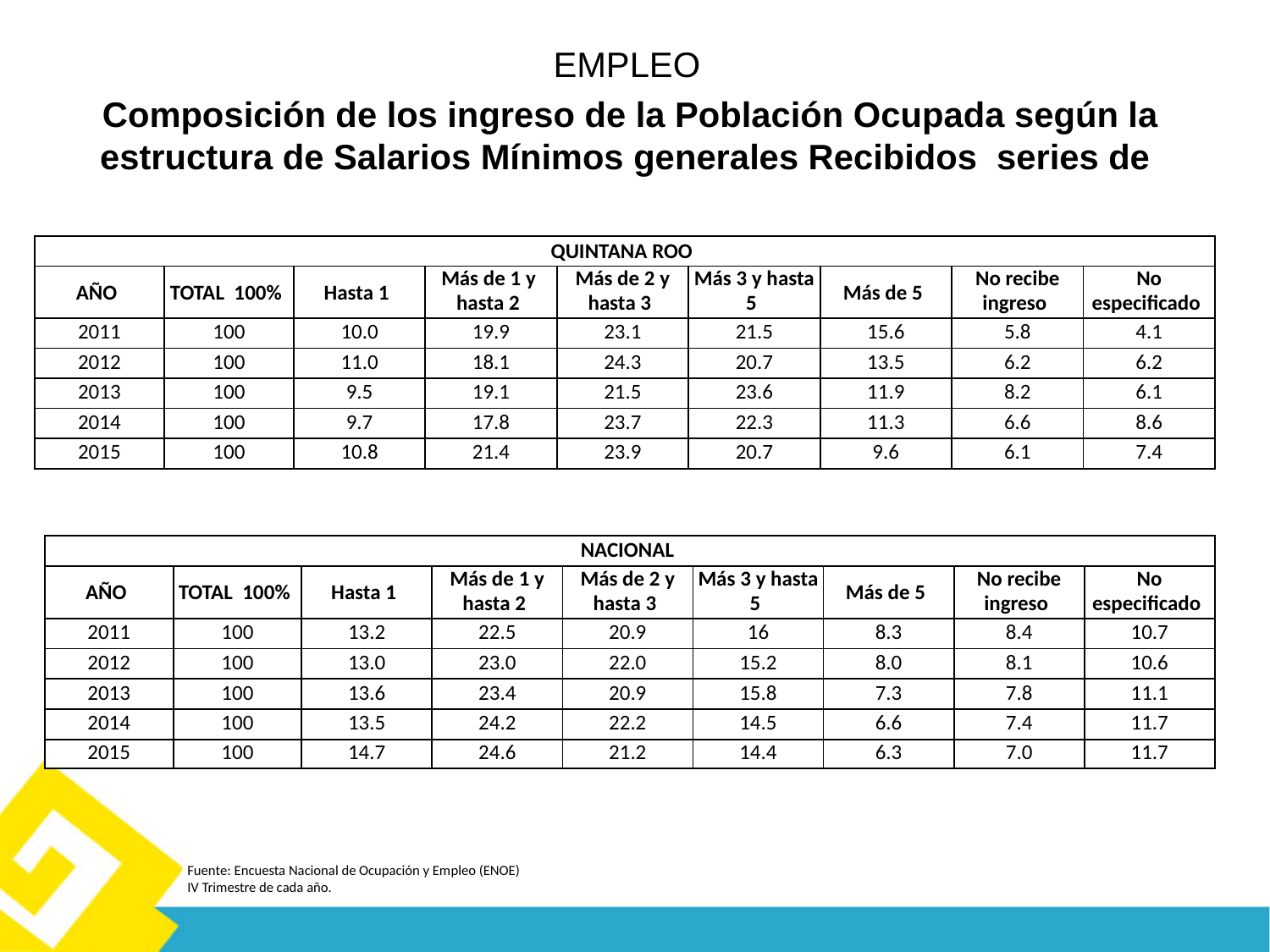

EMPLEO
Composición de los ingreso de la Población Ocupada según la estructura de Salarios Mínimos generales Recibidos  series de
| QUINTANA ROO |  |  |  |  |  |  |  |  |
| --- | --- | --- | --- | --- | --- | --- | --- | --- |
| AÑO | TOTAL 100% | Hasta 1 | Más de 1 y hasta 2 | Más de 2 y hasta 3 | Más 3 y hasta 5 | Más de 5 | No recibe ingreso | No especificado |
| 2011 | 100 | 10.0 | 19.9 | 23.1 | 21.5 | 15.6 | 5.8 | 4.1 |
| 2012 | 100 | 11.0 | 18.1 | 24.3 | 20.7 | 13.5 | 6.2 | 6.2 |
| 2013 | 100 | 9.5 | 19.1 | 21.5 | 23.6 | 11.9 | 8.2 | 6.1 |
| 2014 | 100 | 9.7 | 17.8 | 23.7 | 22.3 | 11.3 | 6.6 | 8.6 |
| 2015 | 100 | 10.8 | 21.4 | 23.9 | 20.7 | 9.6 | 6.1 | 7.4 |
| NACIONAL |  |  |  |  |  |  |  |  |
| --- | --- | --- | --- | --- | --- | --- | --- | --- |
| AÑO | TOTAL 100% | Hasta 1 | Más de 1 y hasta 2 | Más de 2 y hasta 3 | Más 3 y hasta 5 | Más de 5 | No recibe ingreso | No especificado |
| 2011 | 100 | 13.2 | 22.5 | 20.9 | 16 | 8.3 | 8.4 | 10.7 |
| 2012 | 100 | 13.0 | 23.0 | 22.0 | 15.2 | 8.0 | 8.1 | 10.6 |
| 2013 | 100 | 13.6 | 23.4 | 20.9 | 15.8 | 7.3 | 7.8 | 11.1 |
| 2014 | 100 | 13.5 | 24.2 | 22.2 | 14.5 | 6.6 | 7.4 | 11.7 |
| 2015 | 100 | 14.7 | 24.6 | 21.2 | 14.4 | 6.3 | 7.0 | 11.7 |
Fuente: Encuesta Nacional de Ocupación y Empleo (ENOE)
IV Trimestre de cada año.